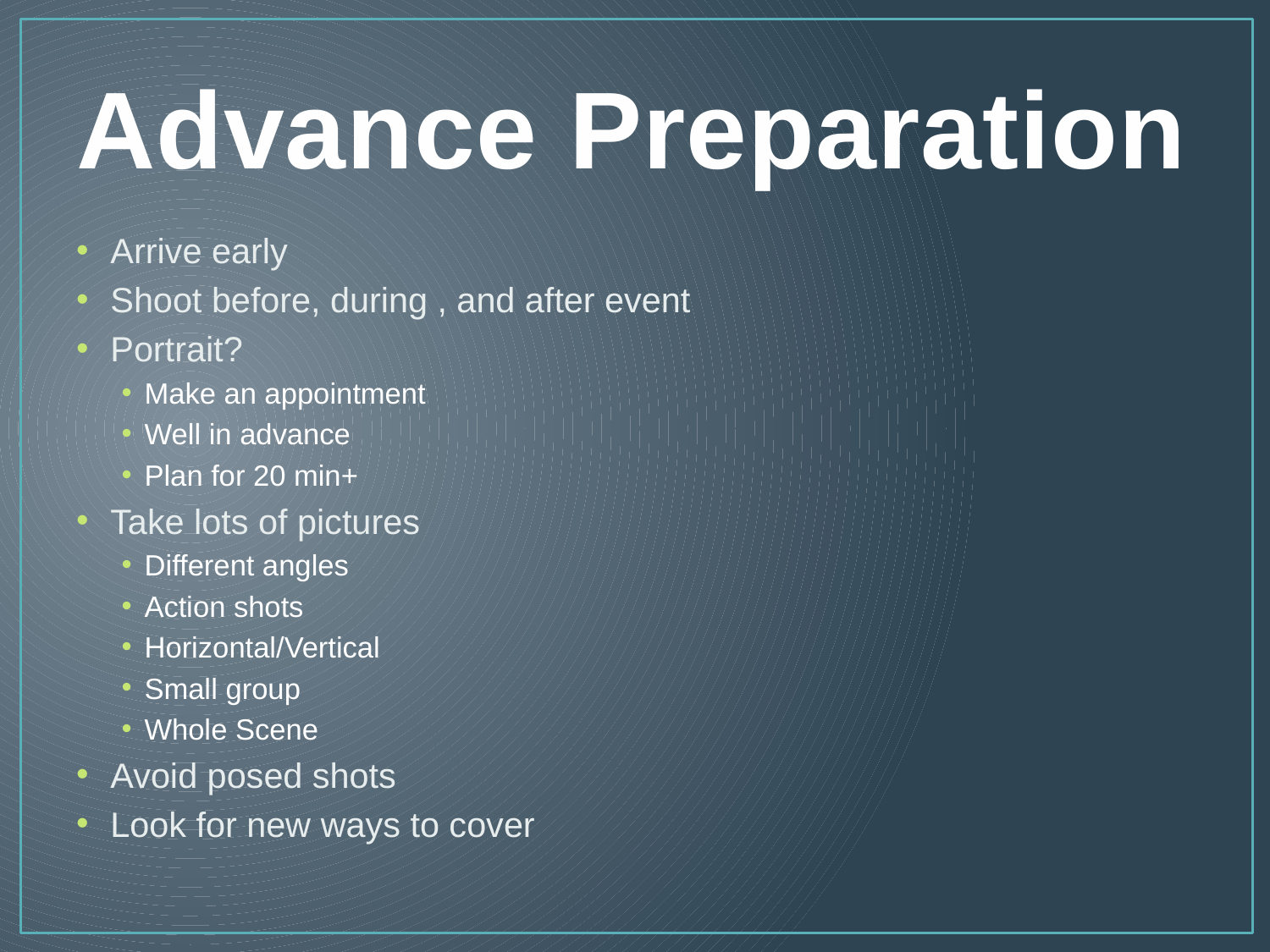

# Advance Preparation
Arrive early
Shoot before, during , and after event
Portrait?
Make an appointment
Well in advance
Plan for 20 min+
Take lots of pictures
Different angles
Action shots
Horizontal/Vertical
Small group
Whole Scene
Avoid posed shots
Look for new ways to cover